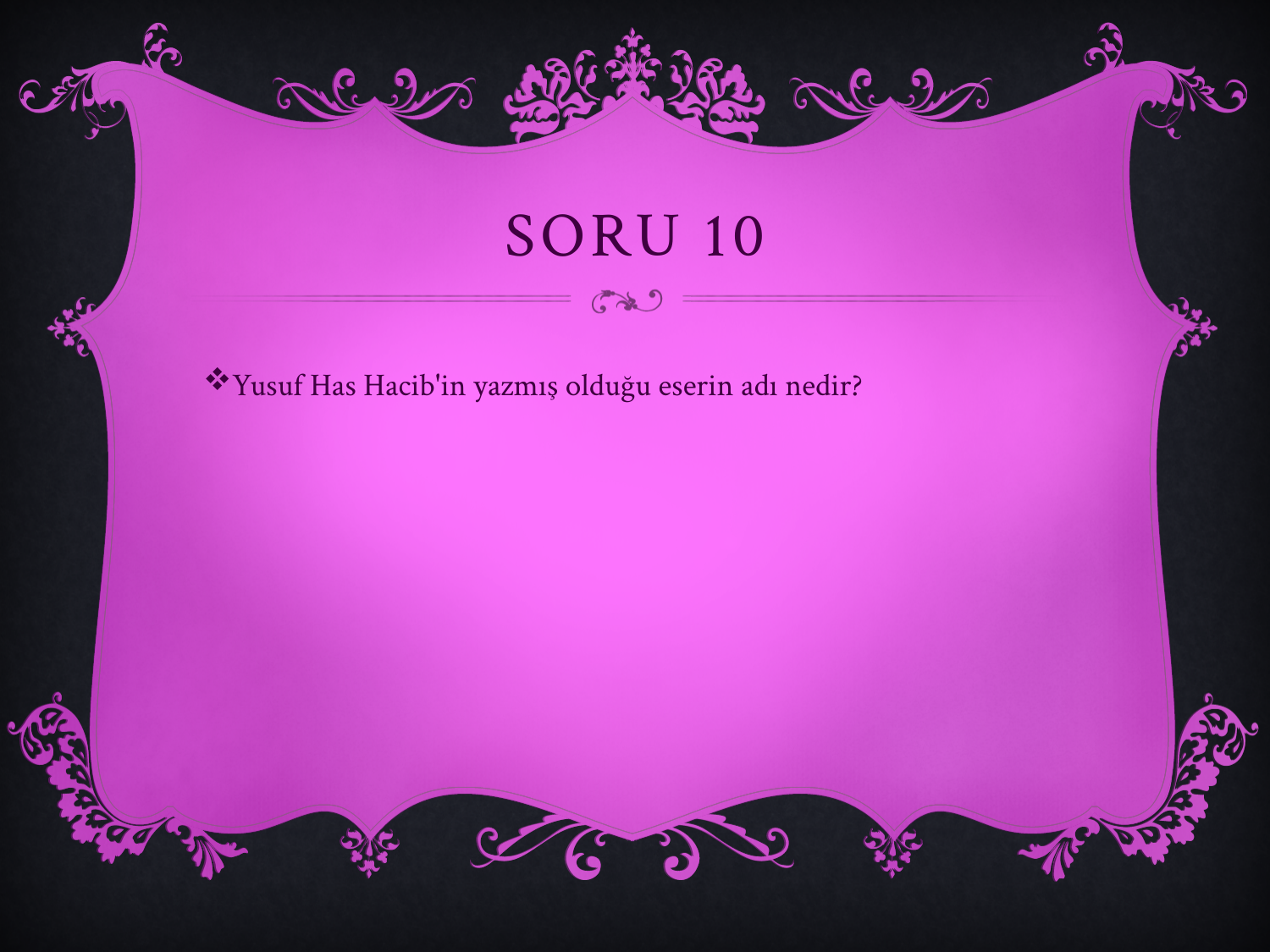

# Soru 10
Yusuf Has Hacib'in yazmış olduğu eserin adı nedir?